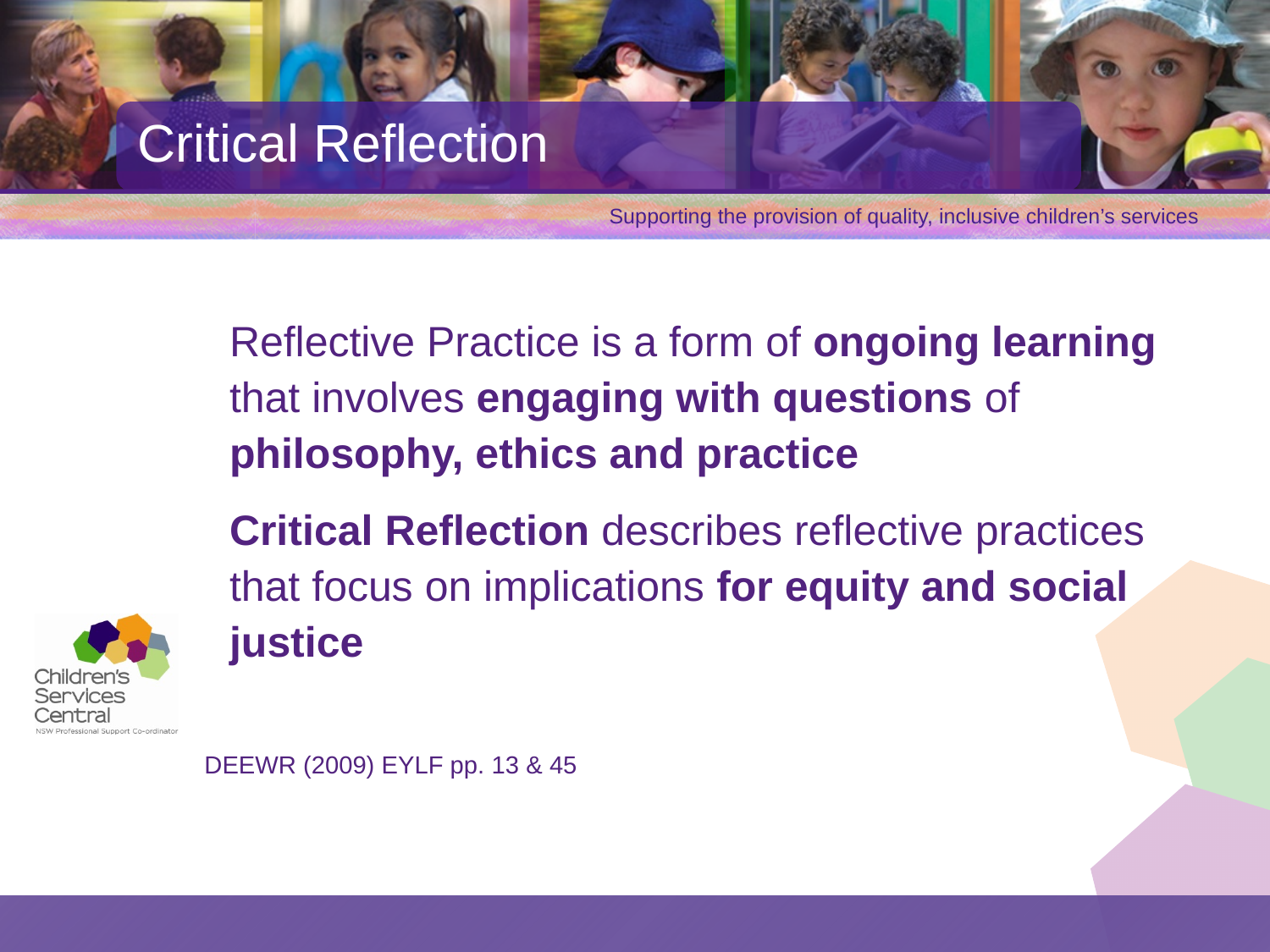

# Critical Reflection
Reflective Practice is a form of ongoing learning that involves engaging with questions of philosophy, ethics and practice
Critical Reflection describes reflective practices that focus on implications for equity and social justice

	DEEWR (2009) EYLF pp. 13 & 45